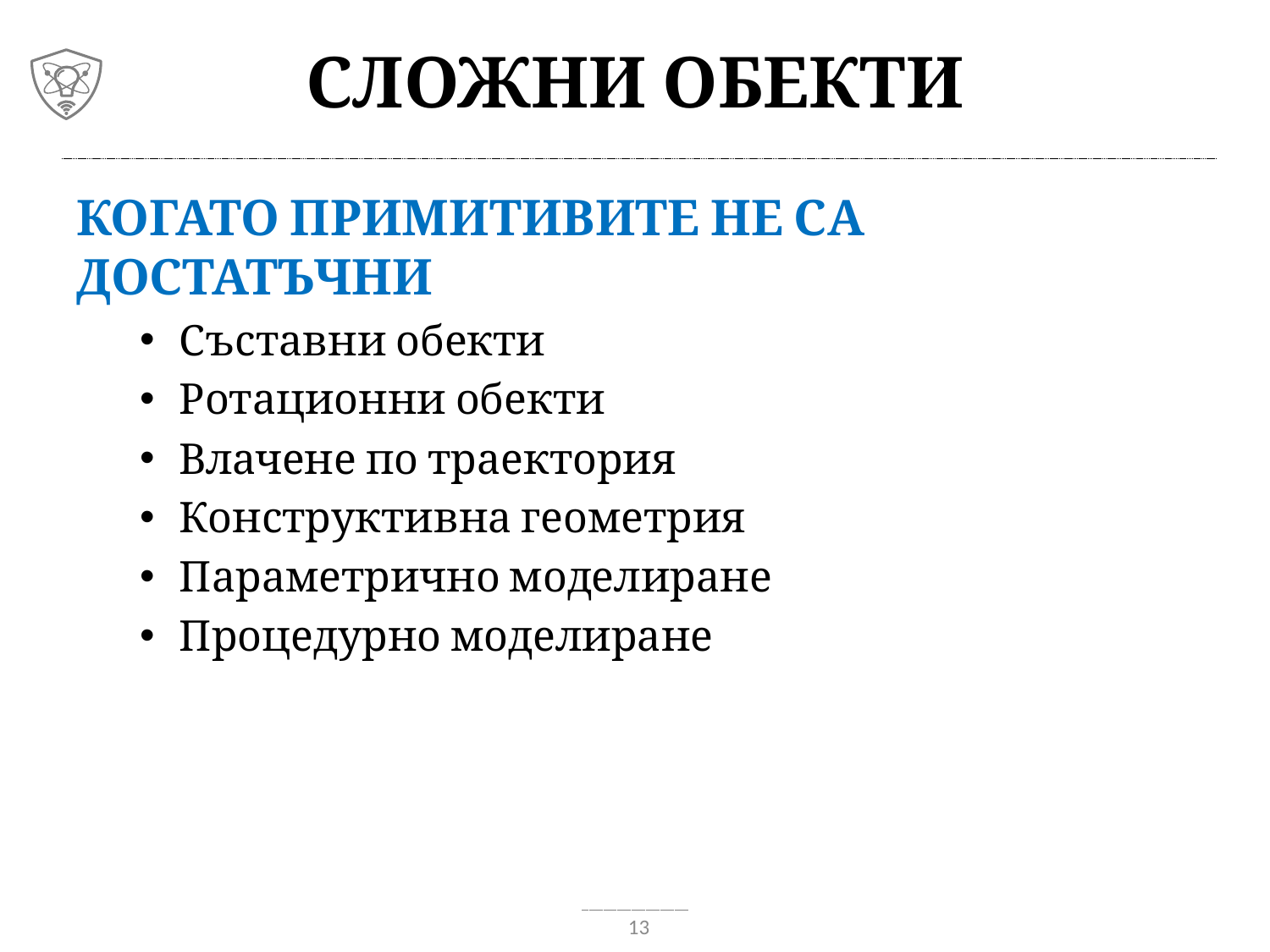

# Сложни обекти
Когато примитивите не са достатъчни
Съставни обекти
Ротационни обекти
Влачене по траектория
Конструктивна геометрия
Параметрично моделиране
Процедурно моделиране

13